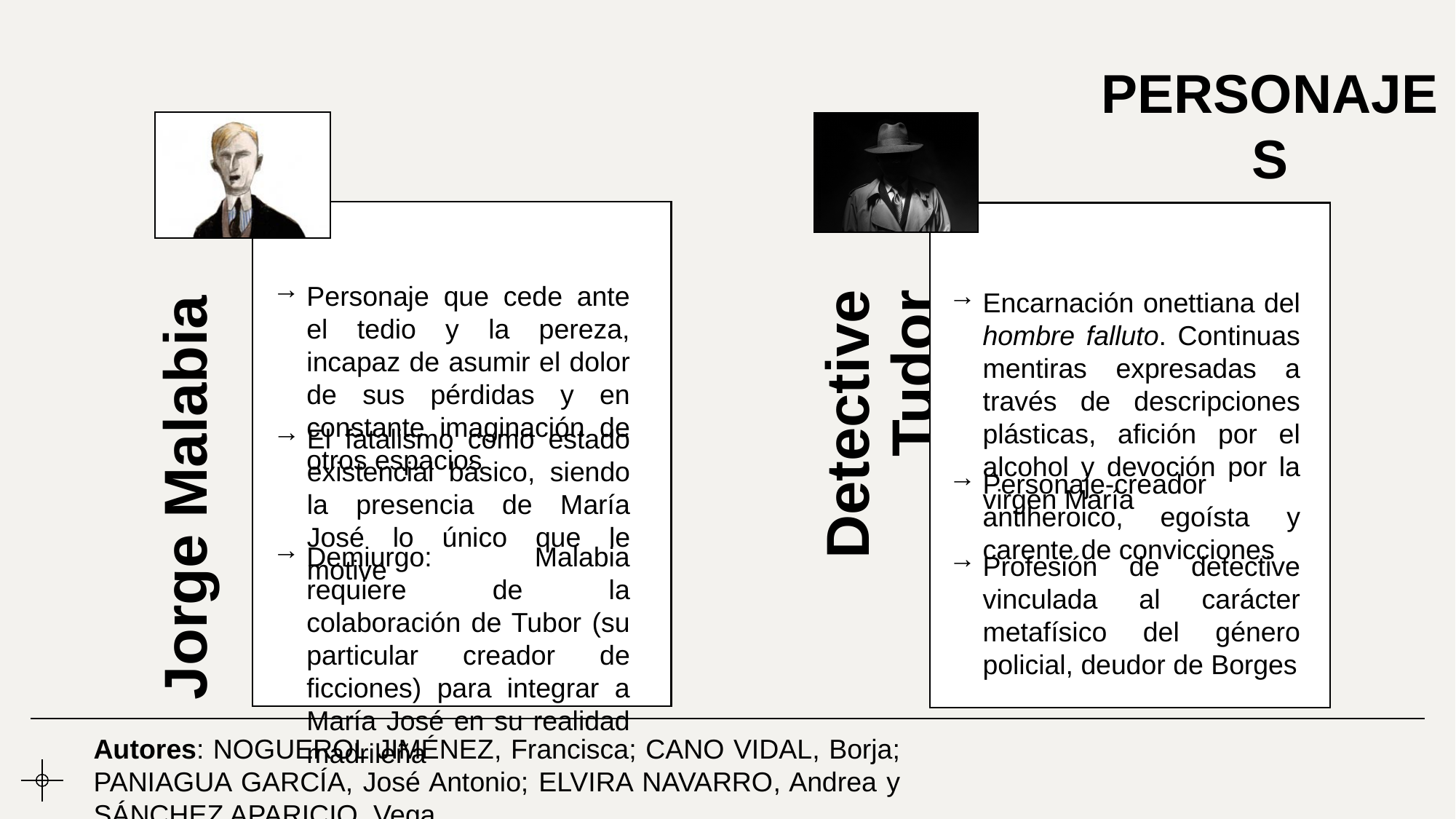

PERSONAJES
Jorge Malabia
Detective Tudor

Personaje que cede ante el tedio y la pereza, incapaz de asumir el dolor de sus pérdidas y en constante imaginación de otros espacios

Encarnación onettiana del hombre falluto. Continuas mentiras expresadas a través de descripciones plásticas, afición por el alcohol y devoción por la virgen María

El fatalismo como estado existencial básico, siendo la presencia de María José lo único que le motive
Personaje-creador antiheroico, egoísta y carente de convicciones
Demiurgo: Malabia requiere de la colaboración de Tubor (su particular creador de ficciones) para integrar a María José en su realidad madrileña
Profesión de detective vinculada al carácter metafísico del género policial, deudor de Borges
Autores: Noguerol Jiménez, Francisca; Cano Vidal, Borja; Paniagua García, José Antonio; Elvira Navarro, Andrea y Sánchez Aparicio, Vega